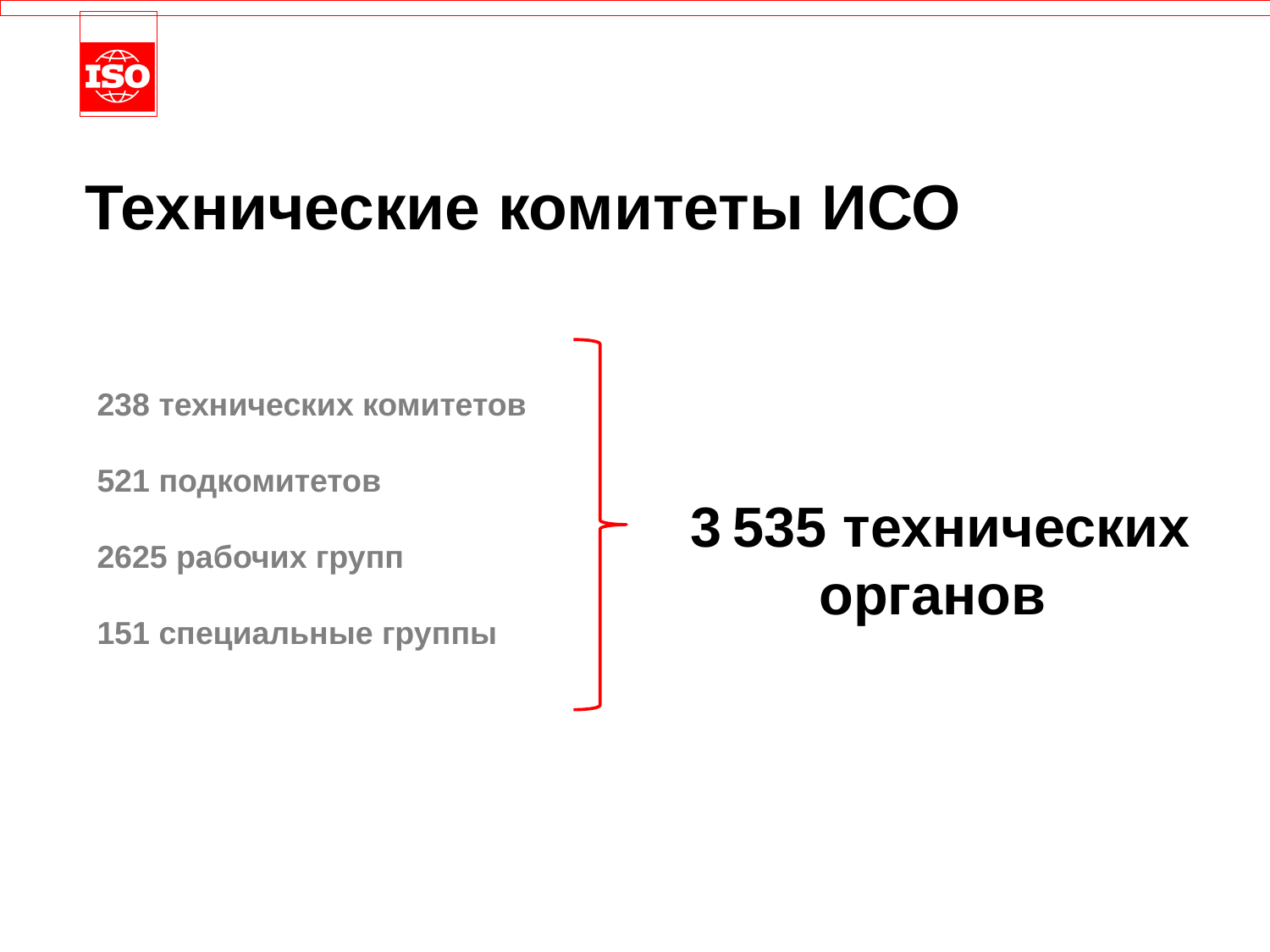

Технические комитеты ИСО

238 технических комитетов                521 подкомитетов
2625 рабочих групп
151 специальные группы
3 535 технических органов